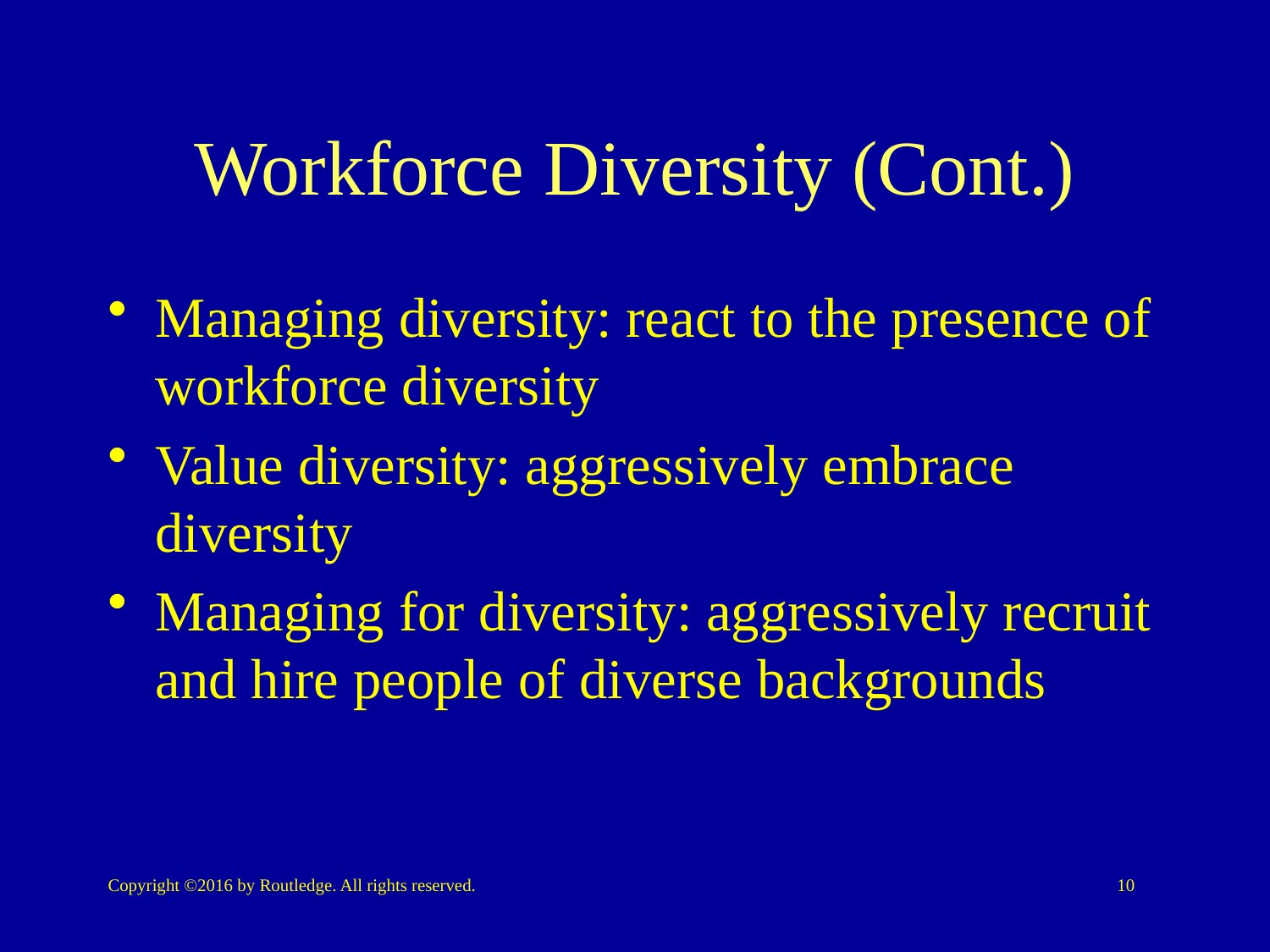

# Workforce Diversity (Cont.)
Managing diversity: react to the presence of workforce diversity
Value diversity: aggressively embrace diversity
Managing for diversity: aggressively recruit and hire people of diverse backgrounds
Copyright ©2016 by Routledge. All rights reserved.

10